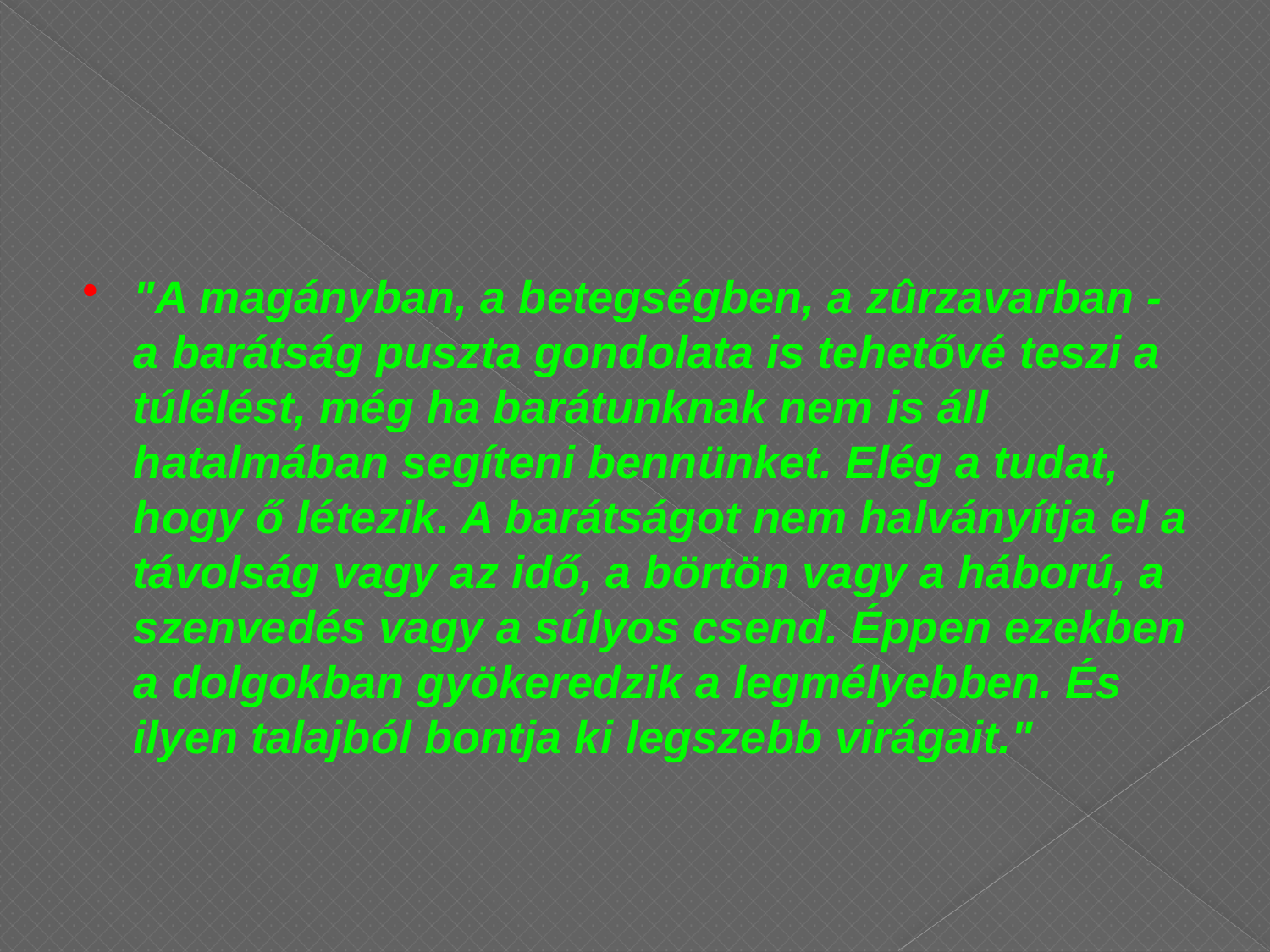

#
"A magányban, a betegségben, a zûrzavarban - a barátság puszta gondolata is tehetővé teszi a túlélést, még ha barátunknak nem is áll hatalmában segíteni bennünket. Elég a tudat, hogy ő létezik. A barátságot nem halványítja el a távolság vagy az idő, a börtön vagy a háború, a szenvedés vagy a súlyos csend. Éppen ezekben a dolgokban gyökeredzik a legmélyebben. És ilyen talajból bontja ki legszebb virágait."